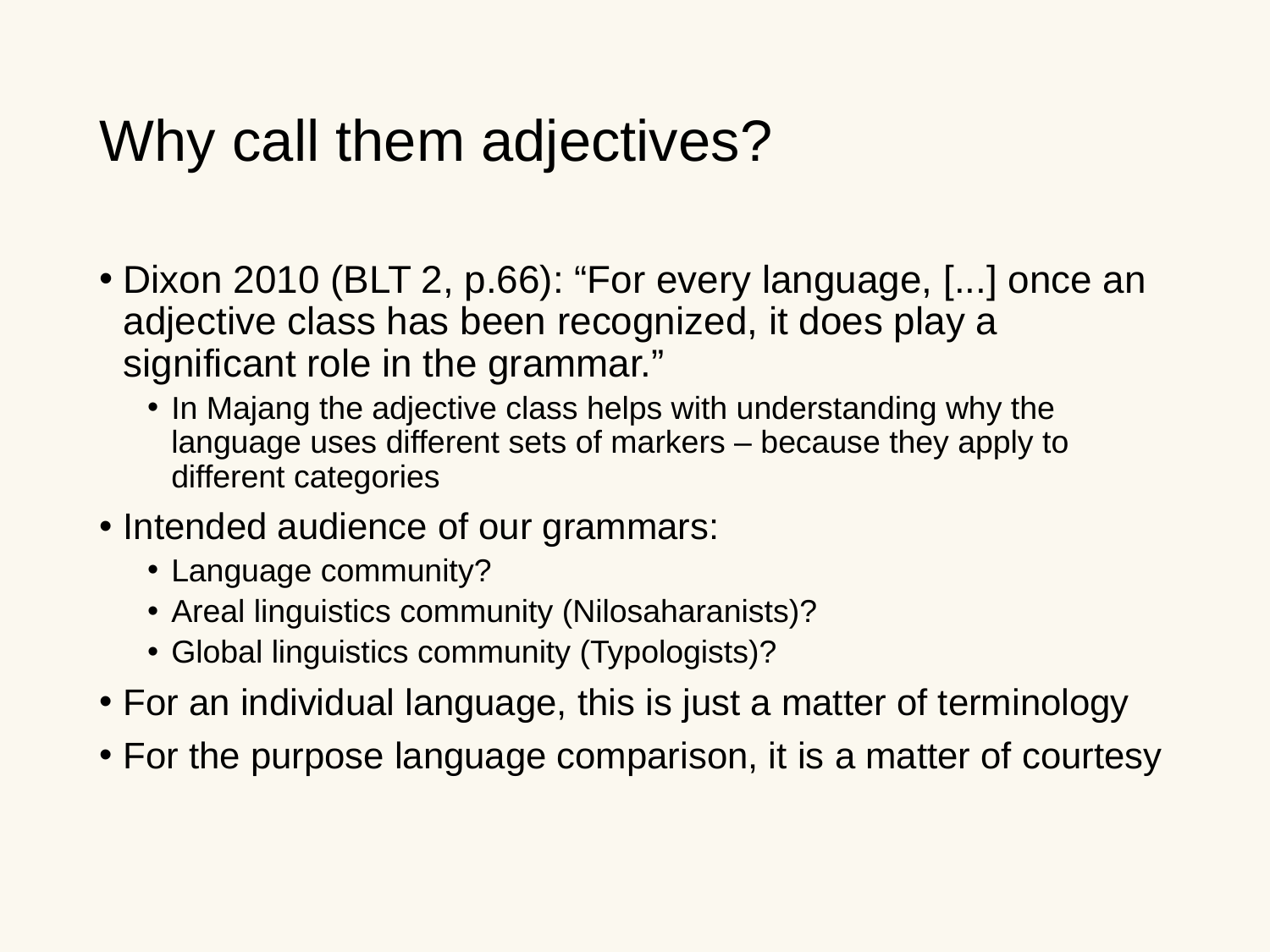

Why call them adjectives?
Dixon 2010 (BLT 2, p.66): “For every language, [...] once an adjective class has been recognized, it does play a significant role in the grammar.”
In Majang the adjective class helps with understanding why the language uses different sets of markers – because they apply to different categories
Intended audience of our grammars:
Language community?
Areal linguistics community (Nilosaharanists)?
Global linguistics community (Typologists)?
For an individual language, this is just a matter of terminology
For the purpose language comparison, it is a matter of courtesy